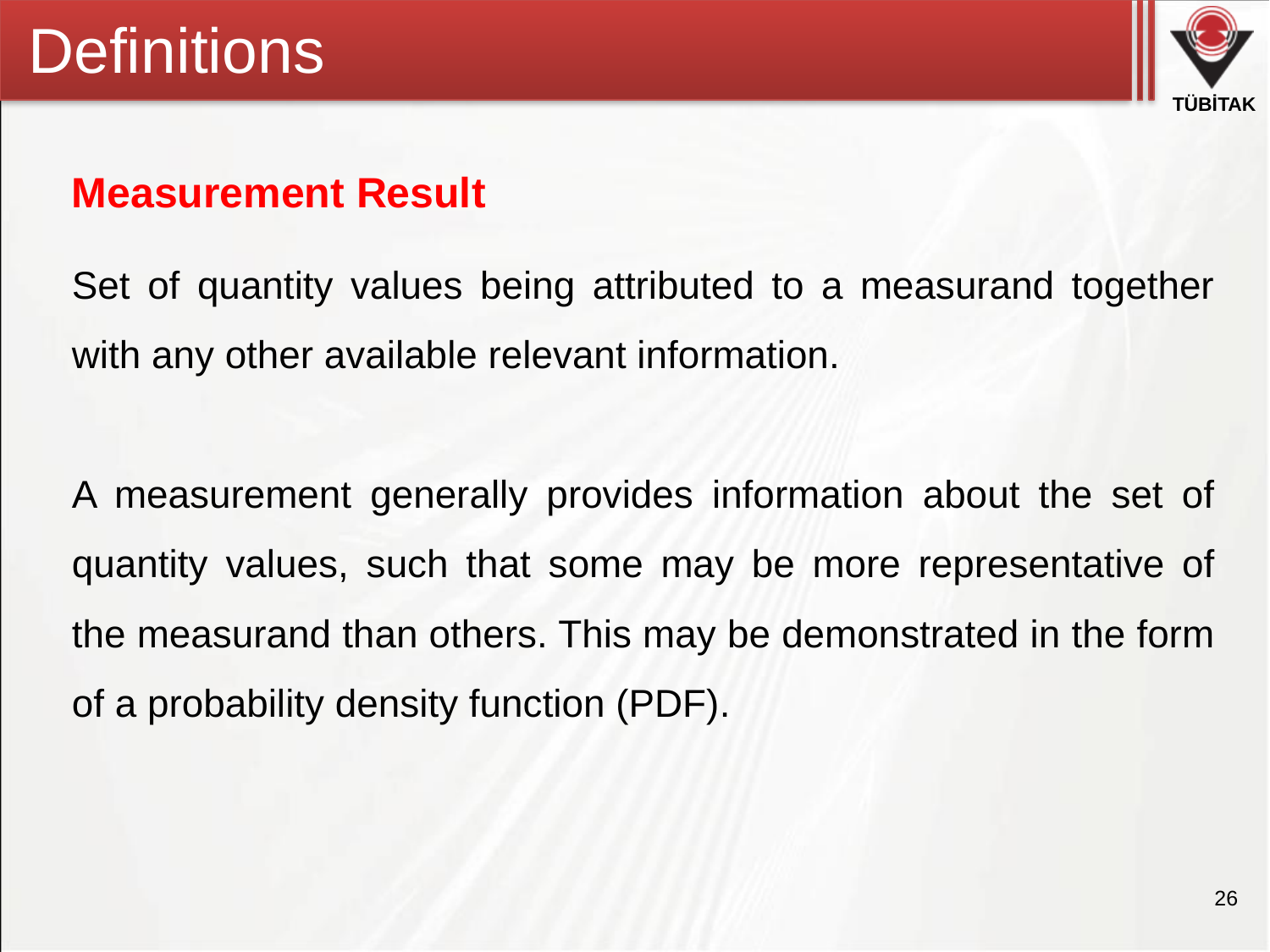

Definitions
Measurement Result
Set of quantity values being attributed to a measurand together with any other available relevant information.

A measurement generally provides information about the set of quantity values, such that some may be more representative of the measurand than others. This may be demonstrated in the form of a probability density function (PDF).

26